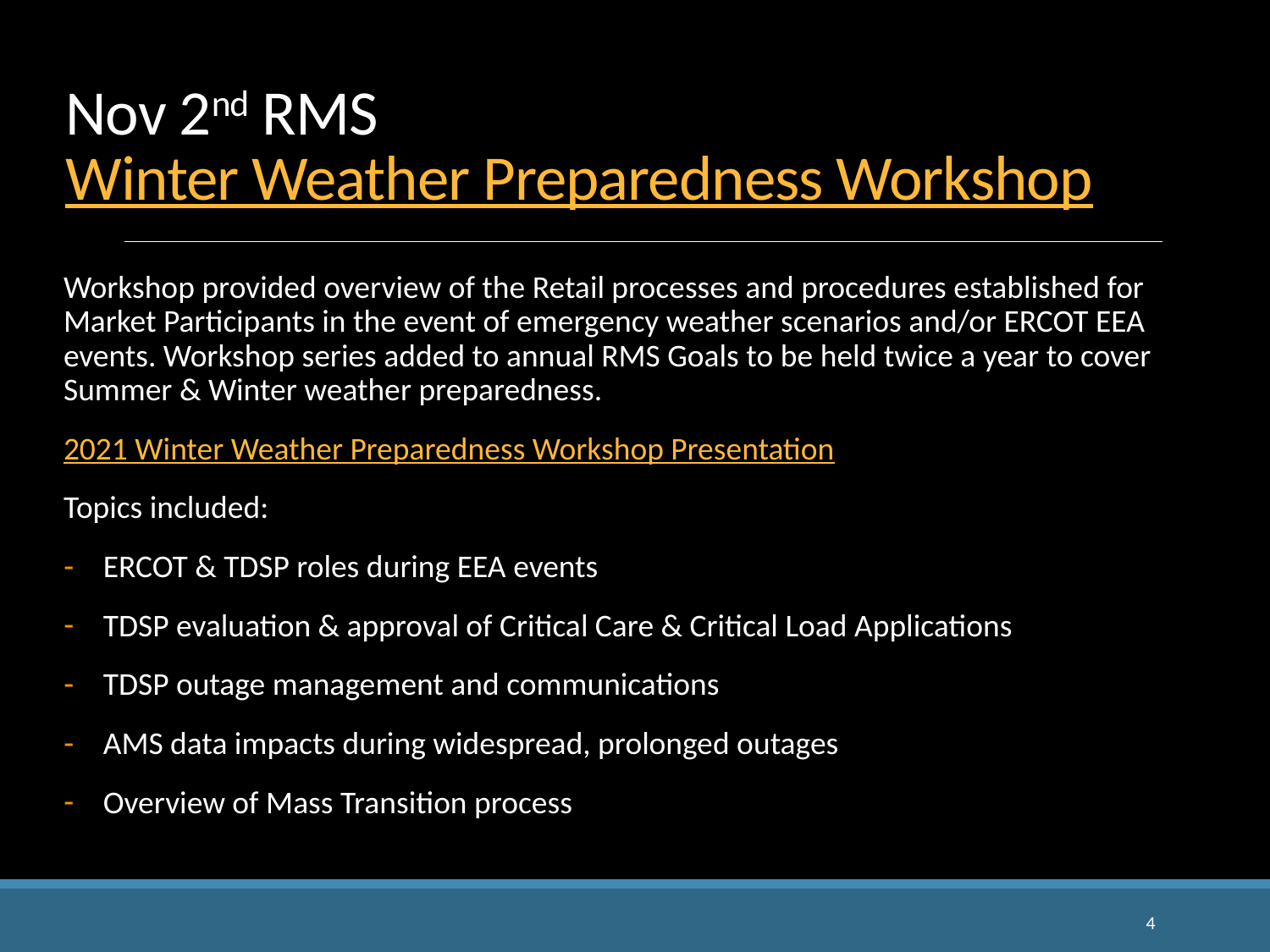

# Nov 2nd RMS Winter Weather Preparedness Workshop
Workshop provided overview of the Retail processes and procedures established for Market Participants in the event of emergency weather scenarios and/or ERCOT EEA events. Workshop series added to annual RMS Goals to be held twice a year to cover Summer & Winter weather preparedness.
2021 Winter Weather Preparedness Workshop Presentation
Topics included:
ERCOT & TDSP roles during EEA events
TDSP evaluation & approval of Critical Care & Critical Load Applications
TDSP outage management and communications
AMS data impacts during widespread, prolonged outages
Overview of Mass Transition process

4